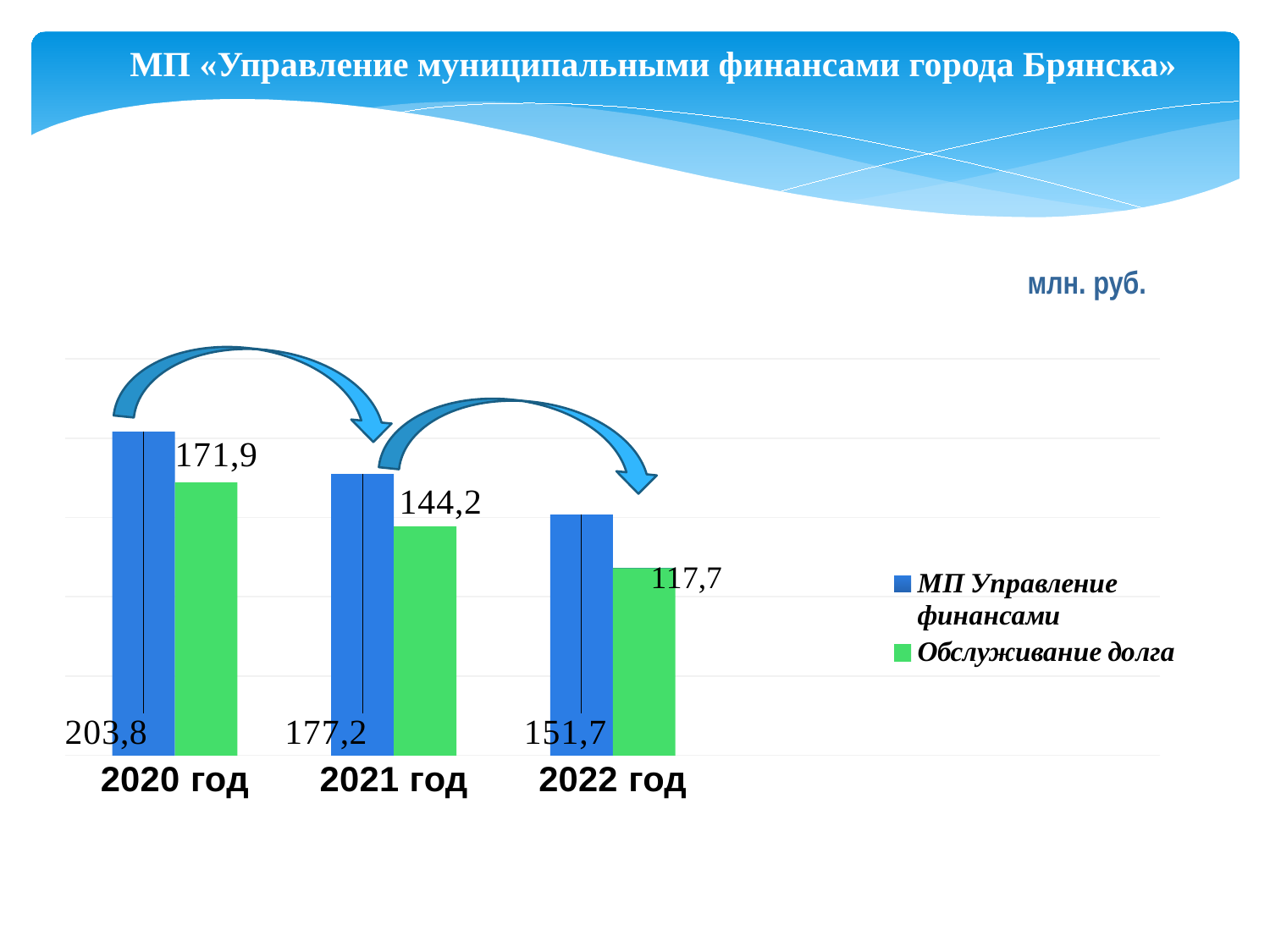

МП «Управление муниципальными финансами города Брянска»
млн. руб.

### Chart

| Category | МП Управление финансами | Обслуживание долга |
|---|---|---|
| 2020 год | 203.8 | 171.9 |
| 2021 год | 177.2 | 144.2 |
| 2022 год | 151.7 | 117.7 |